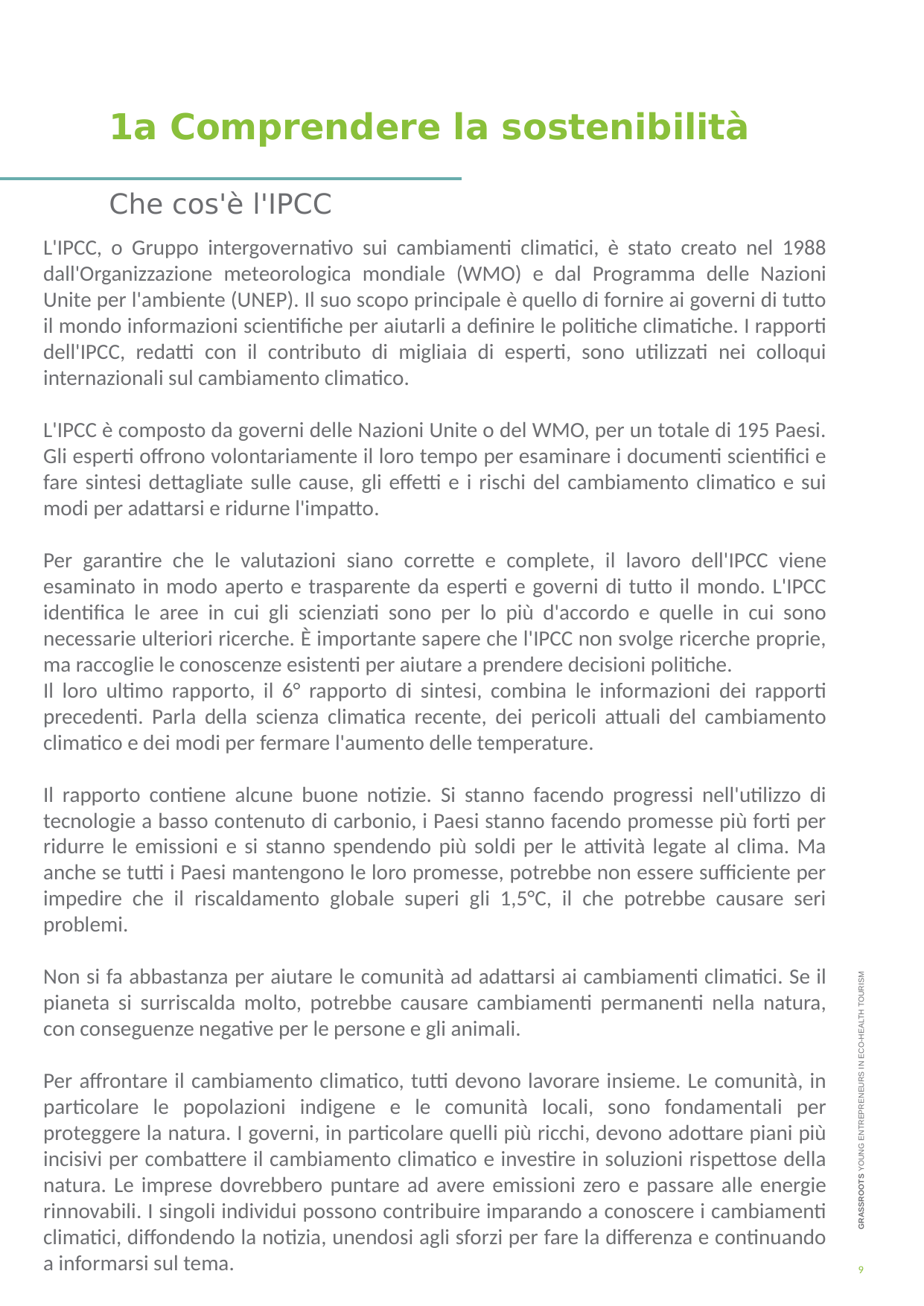

1a Comprendere la sostenibilità
Che cos'è l'IPCC
L'IPCC, o Gruppo intergovernativo sui cambiamenti climatici, è stato creato nel 1988 dall'Organizzazione meteorologica mondiale (WMO) e dal Programma delle Nazioni Unite per l'ambiente (UNEP). Il suo scopo principale è quello di fornire ai governi di tutto il mondo informazioni scientifiche per aiutarli a definire le politiche climatiche. I rapporti dell'IPCC, redatti con il contributo di migliaia di esperti, sono utilizzati nei colloqui internazionali sul cambiamento climatico.
L'IPCC è composto da governi delle Nazioni Unite o del WMO, per un totale di 195 Paesi. Gli esperti offrono volontariamente il loro tempo per esaminare i documenti scientifici e fare sintesi dettagliate sulle cause, gli effetti e i rischi del cambiamento climatico e sui modi per adattarsi e ridurne l'impatto.
Per garantire che le valutazioni siano corrette e complete, il lavoro dell'IPCC viene esaminato in modo aperto e trasparente da esperti e governi di tutto il mondo. L'IPCC identifica le aree in cui gli scienziati sono per lo più d'accordo e quelle in cui sono necessarie ulteriori ricerche. È importante sapere che l'IPCC non svolge ricerche proprie, ma raccoglie le conoscenze esistenti per aiutare a prendere decisioni politiche.
Il loro ultimo rapporto, il 6° rapporto di sintesi, combina le informazioni dei rapporti precedenti. Parla della scienza climatica recente, dei pericoli attuali del cambiamento climatico e dei modi per fermare l'aumento delle temperature.
Il rapporto contiene alcune buone notizie. Si stanno facendo progressi nell'utilizzo di tecnologie a basso contenuto di carbonio, i Paesi stanno facendo promesse più forti per ridurre le emissioni e si stanno spendendo più soldi per le attività legate al clima. Ma anche se tutti i Paesi mantengono le loro promesse, potrebbe non essere sufficiente per impedire che il riscaldamento globale superi gli 1,5°C, il che potrebbe causare seri problemi.
Non si fa abbastanza per aiutare le comunità ad adattarsi ai cambiamenti climatici. Se il pianeta si surriscalda molto, potrebbe causare cambiamenti permanenti nella natura, con conseguenze negative per le persone e gli animali.

Per affrontare il cambiamento climatico, tutti devono lavorare insieme. Le comunità, in particolare le popolazioni indigene e le comunità locali, sono fondamentali per proteggere la natura. I governi, in particolare quelli più ricchi, devono adottare piani più incisivi per combattere il cambiamento climatico e investire in soluzioni rispettose della natura. Le imprese dovrebbero puntare ad avere emissioni zero e passare alle energie rinnovabili. I singoli individui possono contribuire imparando a conoscere i cambiamenti climatici, diffondendo la notizia, unendosi agli sforzi per fare la differenza e continuando a informarsi sul tema.

9